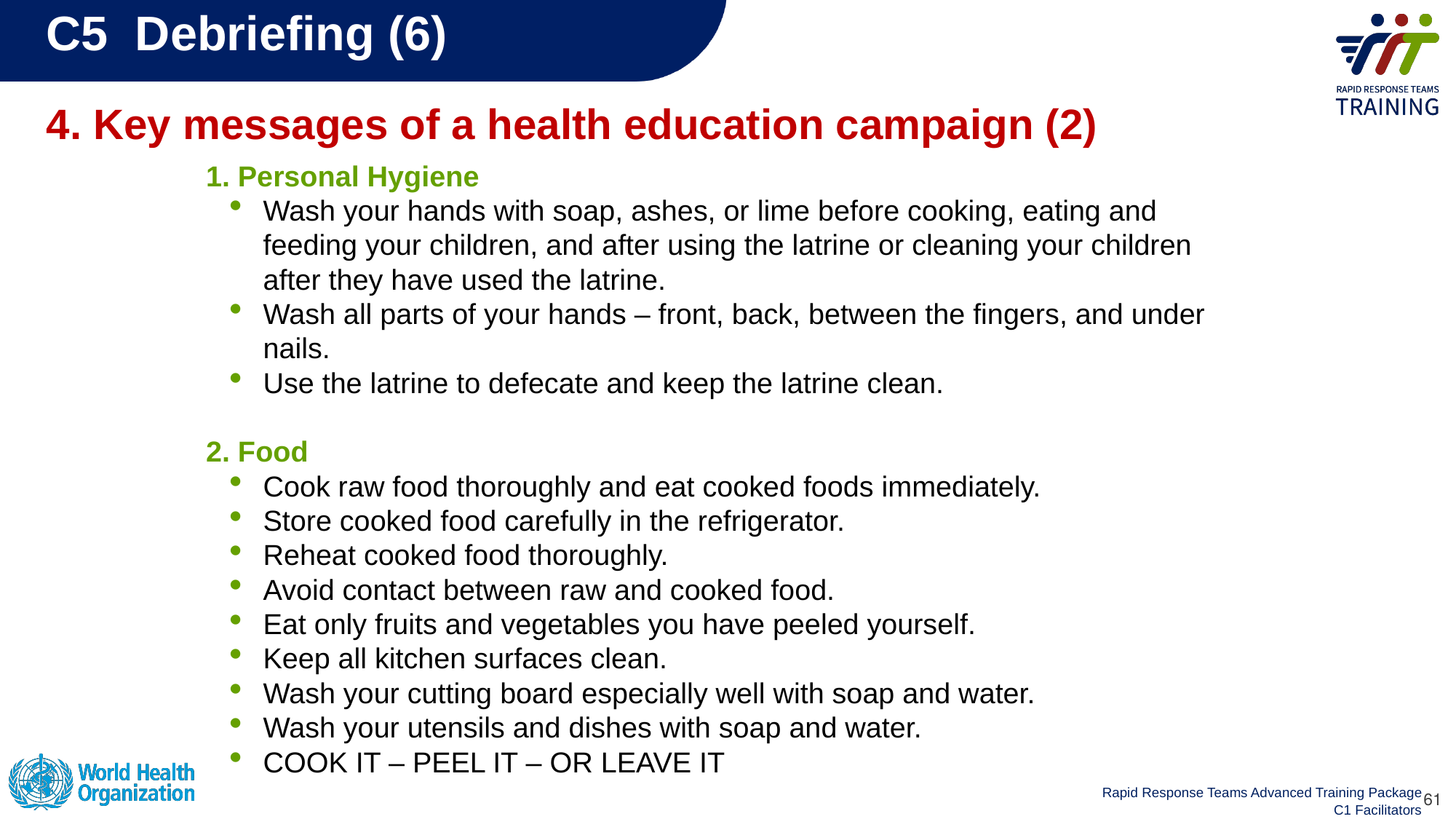

C5  Debriefing (6)
4. Key messages of a health education campaign (2)
1. Personal Hygiene
Wash your hands with soap, ashes, or lime before cooking, eating and feeding your children, and after using the latrine or cleaning your children after they have used the latrine.
Wash all parts of your hands – front, back, between the fingers, and under nails.
Use the latrine to defecate and keep the latrine clean.

2. Food
Cook raw food thoroughly and eat cooked foods immediately.
Store cooked food carefully in the refrigerator.
Reheat cooked food thoroughly.
Avoid contact between raw and cooked food.
Eat only fruits and vegetables you have peeled yourself.
Keep all kitchen surfaces clean.
Wash your cutting board especially well with soap and water.
Wash your utensils and dishes with soap and water.
COOK IT – PEEL IT – OR LEAVE IT